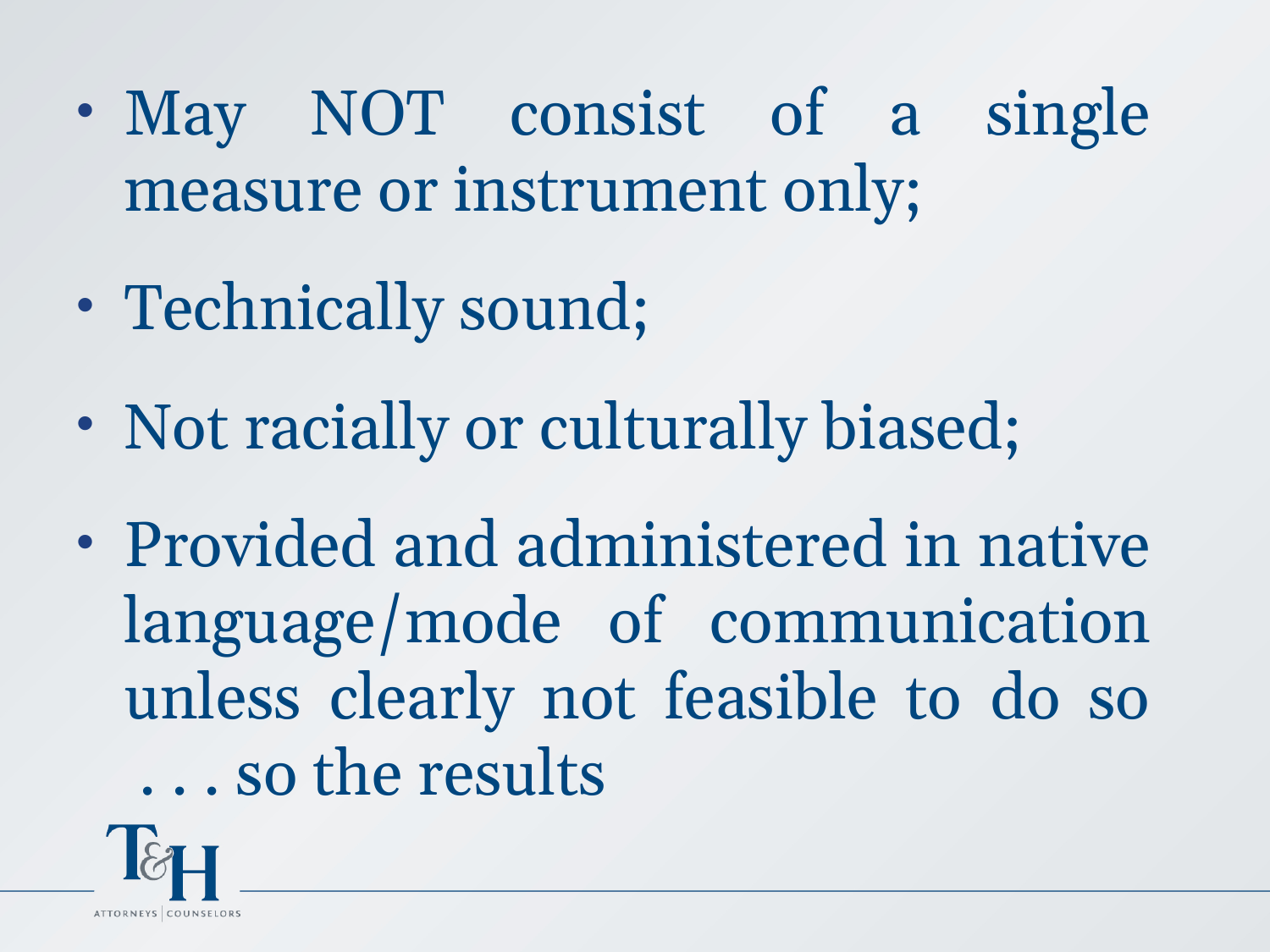

May NOT consist of a single measure or instrument only;

Technically sound;

Not racially or culturally biased;

Provided and administered in native language/mode of communication unless clearly not feasible to do so
 . . . so the results